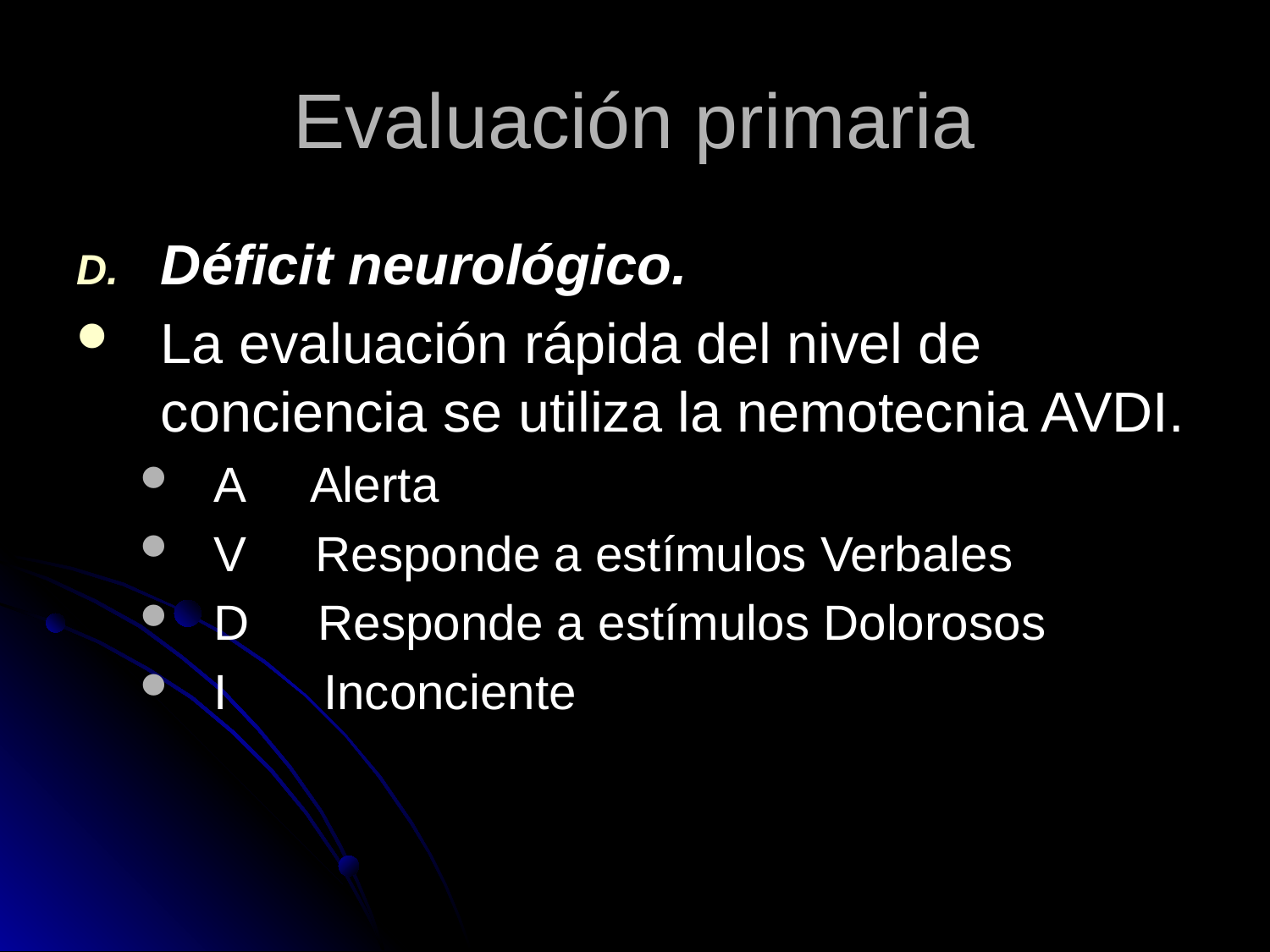

# Evaluación primaria
Déficit neurológico.
La evaluación rápida del nivel de conciencia se utiliza la nemotecnia AVDI.
A     Alerta
V     Responde a estímulos Verbales
D     Responde a estímulos Dolorosos
I       Inconciente